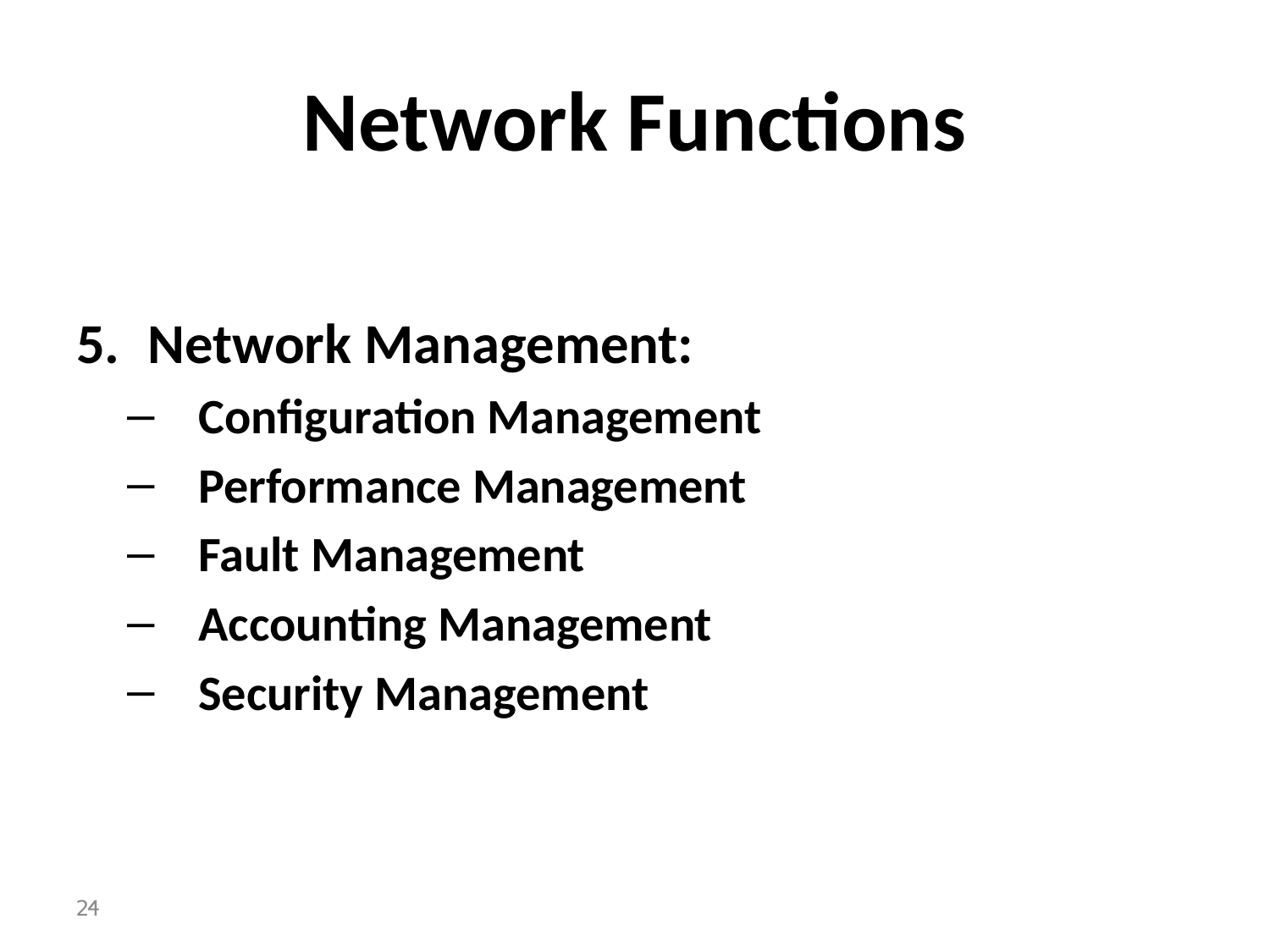

# Network Functions
Network Management:
Configuration Management
Performance Management
Fault Management
Accounting Management
Security Management
24